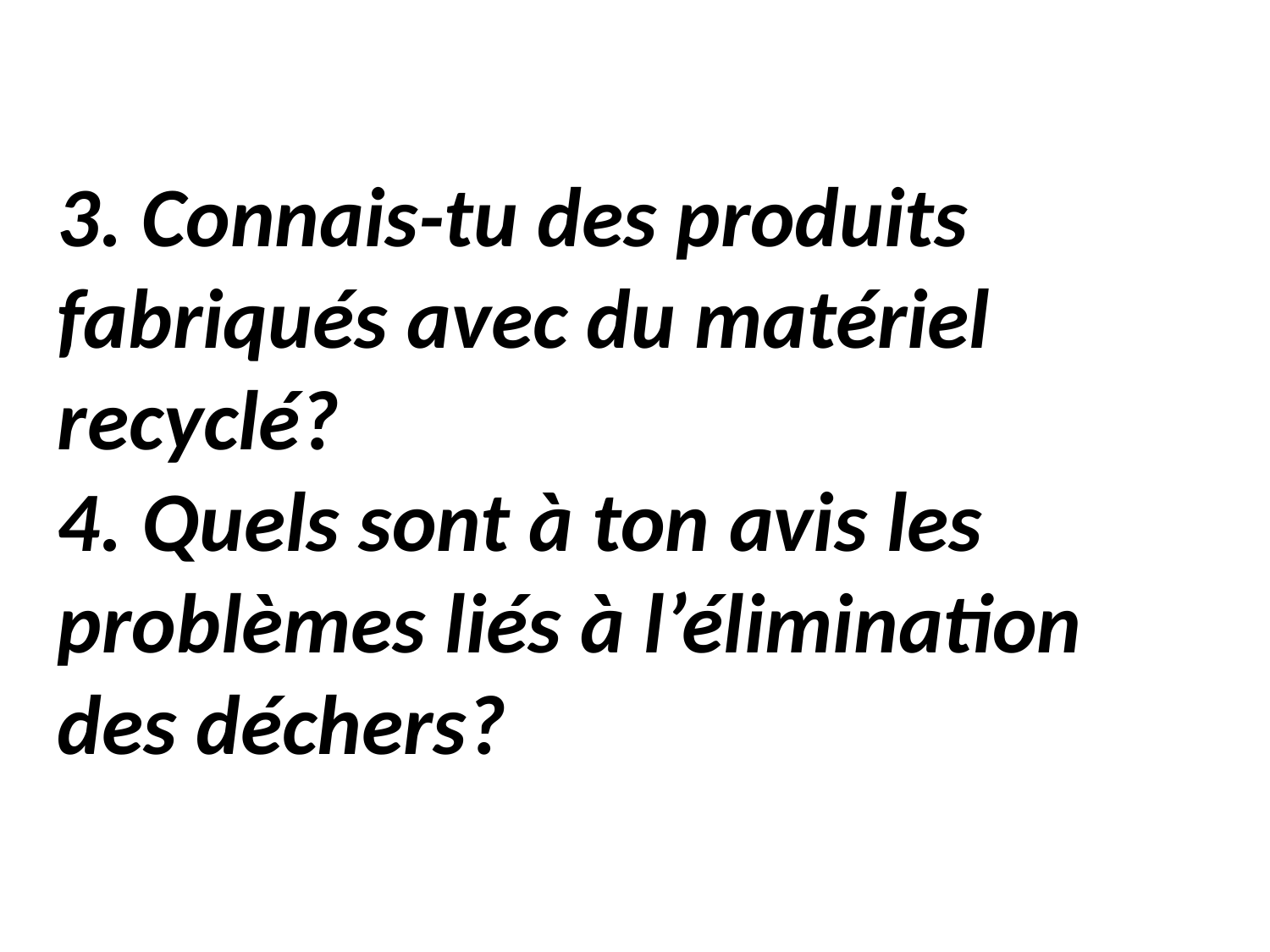

3. Connais-tu des produits fabriqués avec du matériel recyclé?
4. Quels sont à ton avis les problèmes liés à l’élimination des déchers?